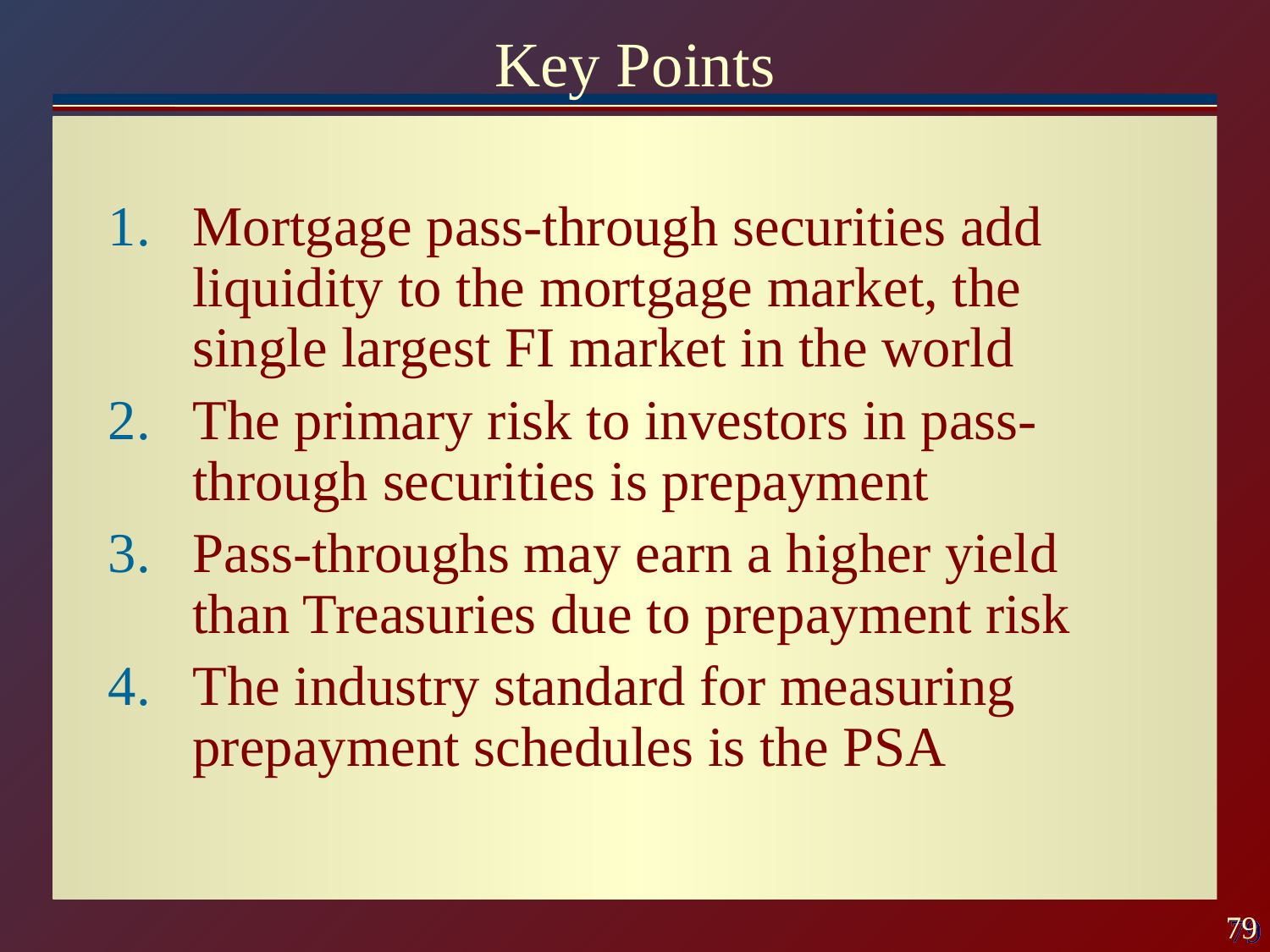

# Key Points
Mortgage pass-through securities add liquidity to the mortgage market, the single largest FI market in the world
The primary risk to investors in pass-through securities is prepayment
Pass-throughs may earn a higher yield than Treasuries due to prepayment risk
The industry standard for measuring prepayment schedules is the PSA